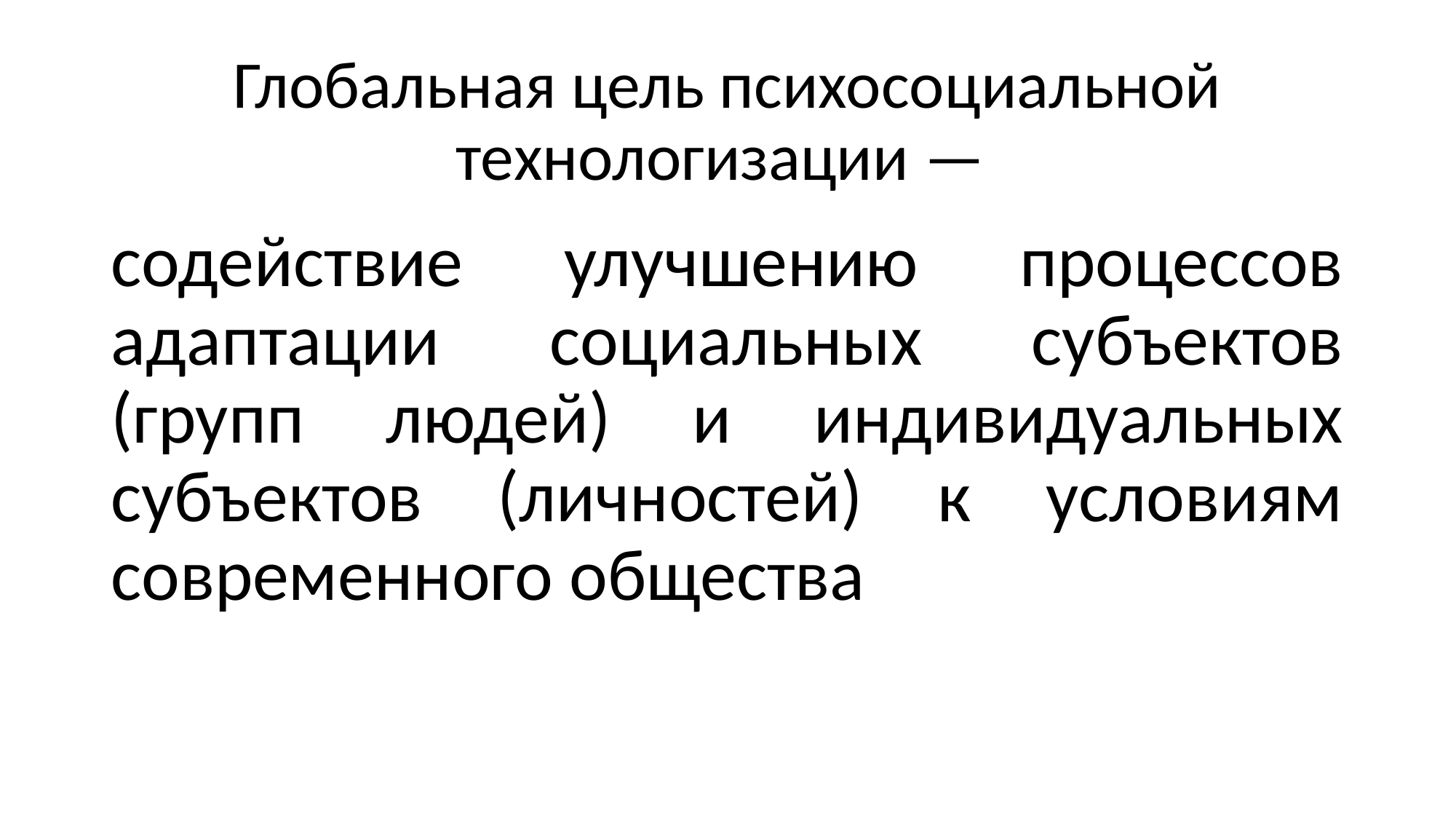

# Глобальная цель психосоциальной технологизации —
содействие улучшению процессов адаптации социальных субъектов (групп людей) и индивидуальных субъектов (личностей) к условиям современного общества